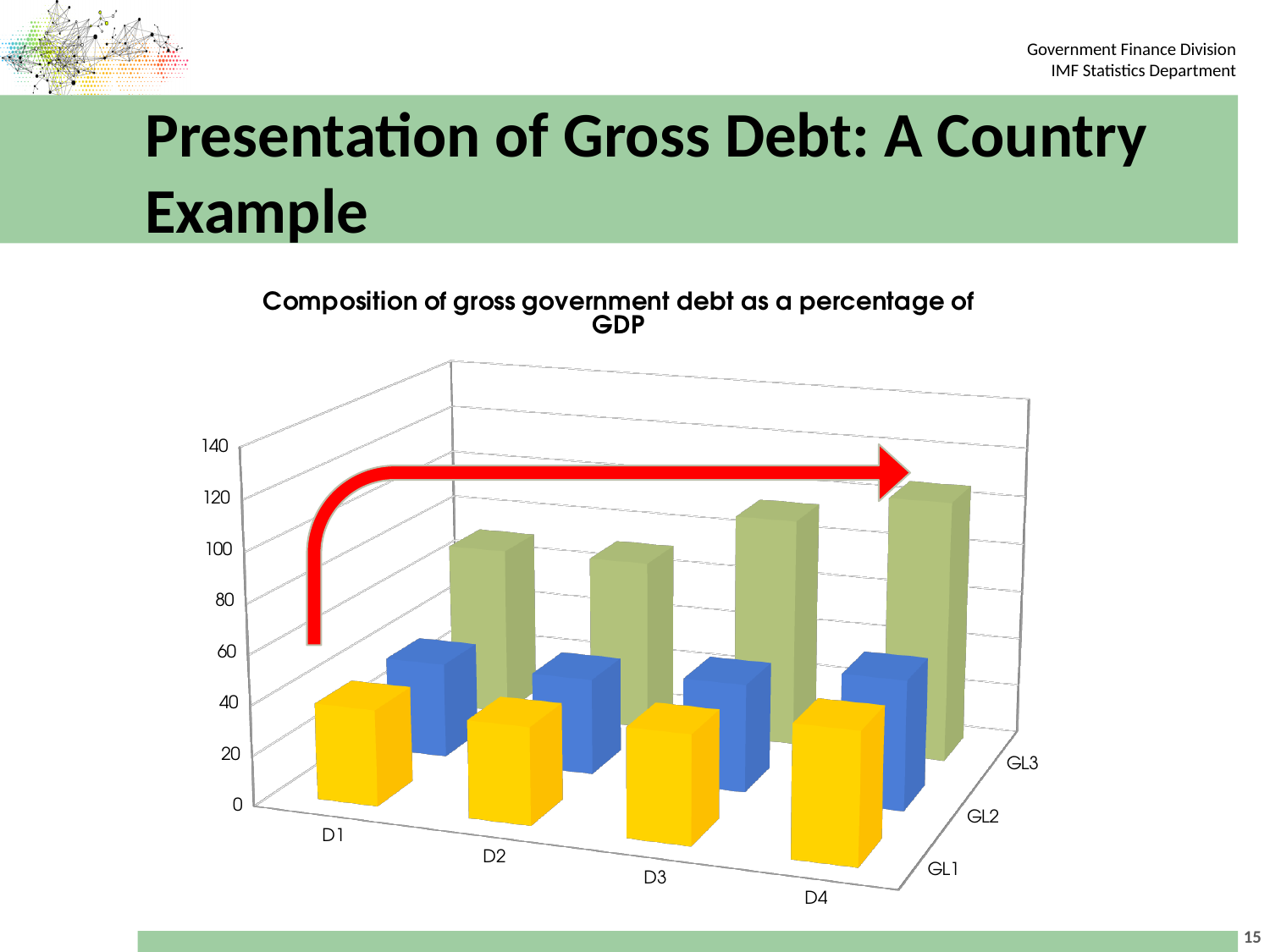

# Presentation of Gross Debt: A Country Example

[unsupported chart]

15